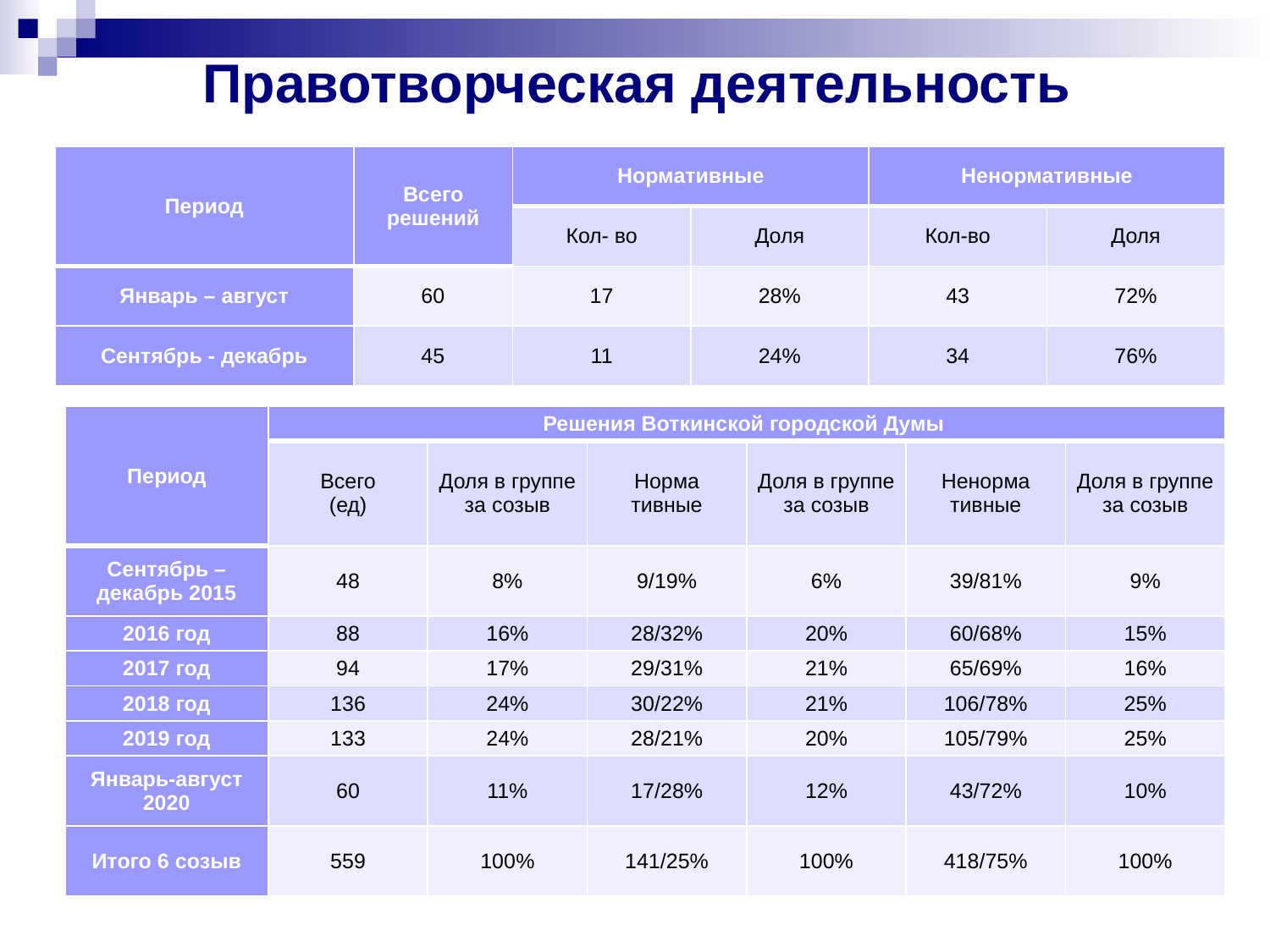

# Правотворческая деятельность
| Период | Всего решений | Нормативные |  | Ненормативные |  |
| --- | --- | --- | --- | --- | --- |
|  |  | Кол- во | Доля | Кол-во | Доля |
| Январь – август | 60 | 17 | 28% | 43 | 72% |
| Сентябрь - декабрь | 45 | 11 | 24% | 34 | 76% |
| Период | Решения Воткинской городской Думы |  |  |  |  |  |
| --- | --- | --- | --- | --- | --- | --- |
|  | Всего (ед) | Доля в группе за созыв | Норма тивные | Доля в группе за созыв | Ненорма тивные | Доля в группе за созыв |
| Сентябрь – декабрь 2015 | 48 | 8% | 9/19% | 6% | 39/81% | 9% |
| 2016 год | 88 | 16% | 28/32% | 20% | 60/68% | 15% |
| 2017 год | 94 | 17% | 29/31% | 21% | 65/69% | 16% |
| 2018 год | 136 | 24% | 30/22% | 21% | 106/78% | 25% |
| 2019 год | 133 | 24% | 28/21% | 20% | 105/79% | 25% |
| Январь-август 2020 | 60 | 11% | 17/28% | 12% | 43/72% | 10% |
| Итого 6 созыв | 559 | 100% | 141/25% | 100% | 418/75% | 100% |